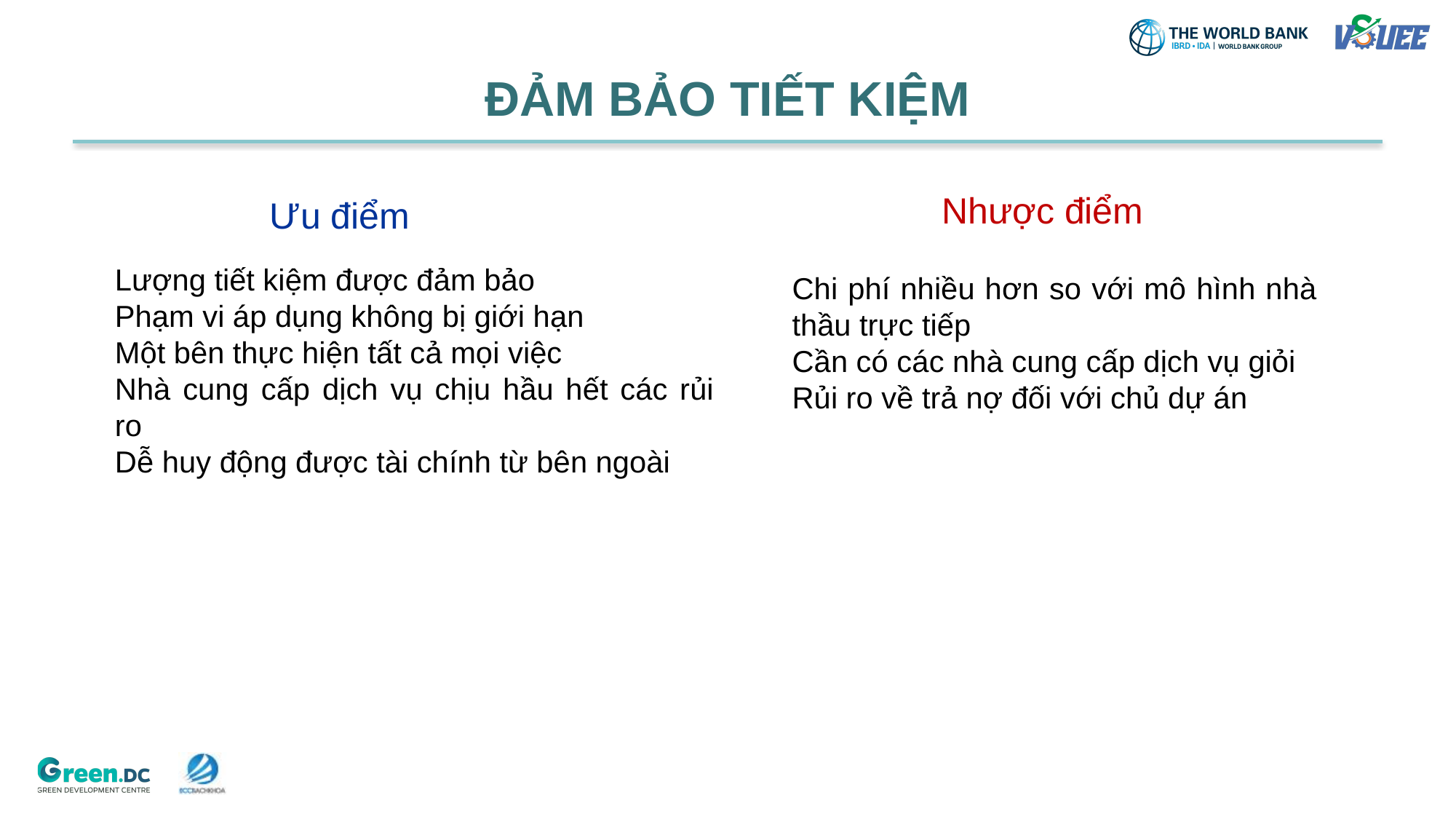

# ĐẢM BẢO TIẾT KIỆM
Ưu điểm
Nhược điểm
Lượng tiết kiệm được đảm bảo
Phạm vi áp dụng không bị giới hạn
Một bên thực hiện tất cả mọi việc
Nhà cung cấp dịch vụ chịu hầu hết các rủi ro
Dễ huy động được tài chính từ bên ngoài

Chi phí nhiều hơn so với mô hình nhà thầu trực tiếp
Cần có các nhà cung cấp dịch vụ giỏi
Rủi ro về trả nợ đối với chủ dự án